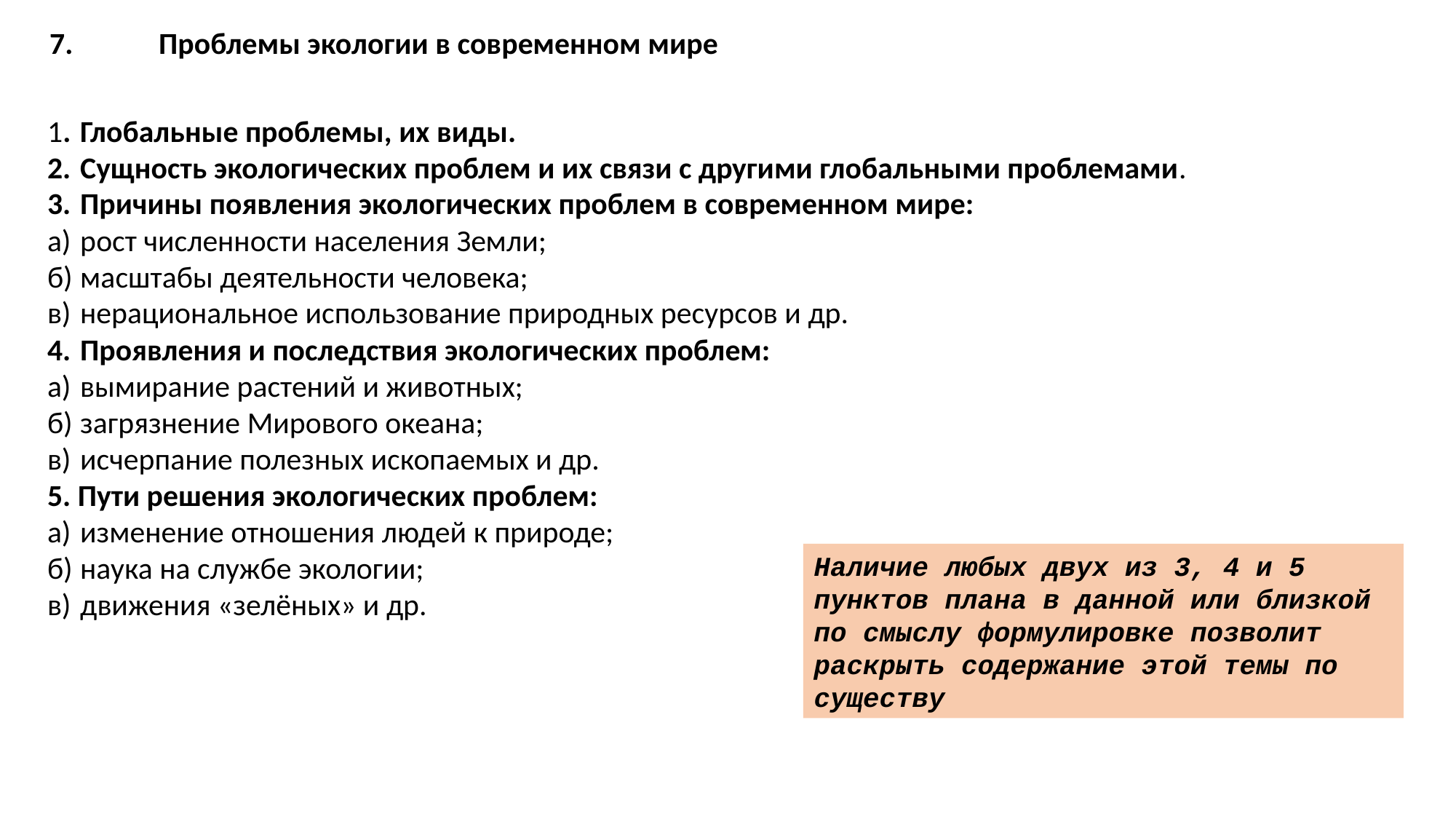

7.	Проблемы экологии в современном мире
1.	Глобальные проблемы, их виды.
2.	Сущность экологических проблем и их связи с другими глобальными проблемами.
3.	Причины появления экологических проблем в современном мире:
а)	рост численности населения Земли;
б)	масштабы деятельности человека;
в)	нерациональное использование природных ресурсов и др.
4.	Проявления и последствия экологических проблем:
а)	вымирание растений и животных;
б)	загрязнение Мирового океана;
в)	исчерпание полезных ископаемых и др.
5. Пути решения экологических проблем:
а)	изменение отношения людей к природе;
б)	наука на службе экологии;
в)	движения «зелёных» и др.
Наличие любых двух из 3, 4 и 5 пунктов плана в данной или близкой по смыслу формулировке позволит раскрыть содержание этой темы по существу